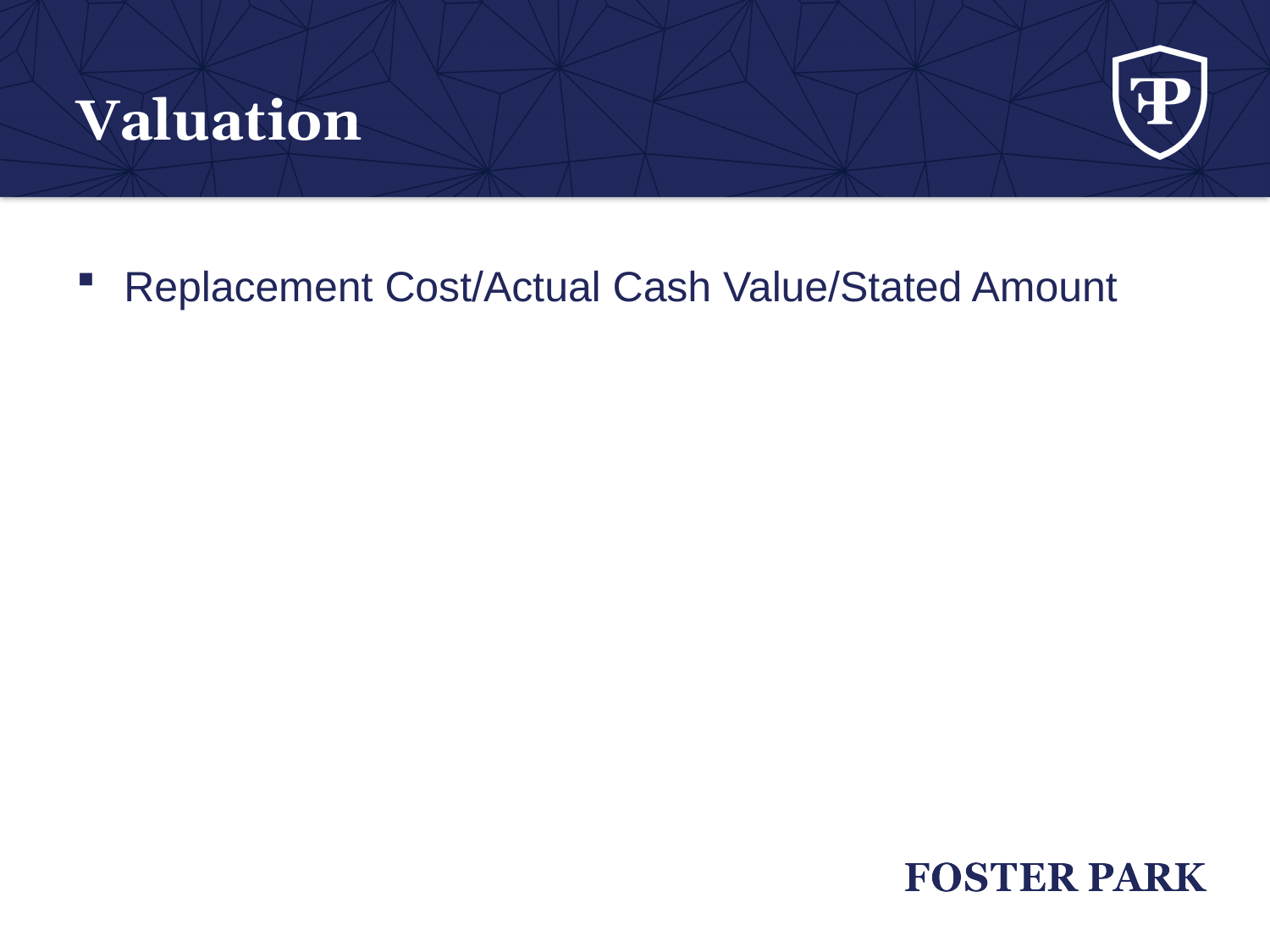

# Valuation
Replacement Cost/Actual Cash Value/Stated Amount